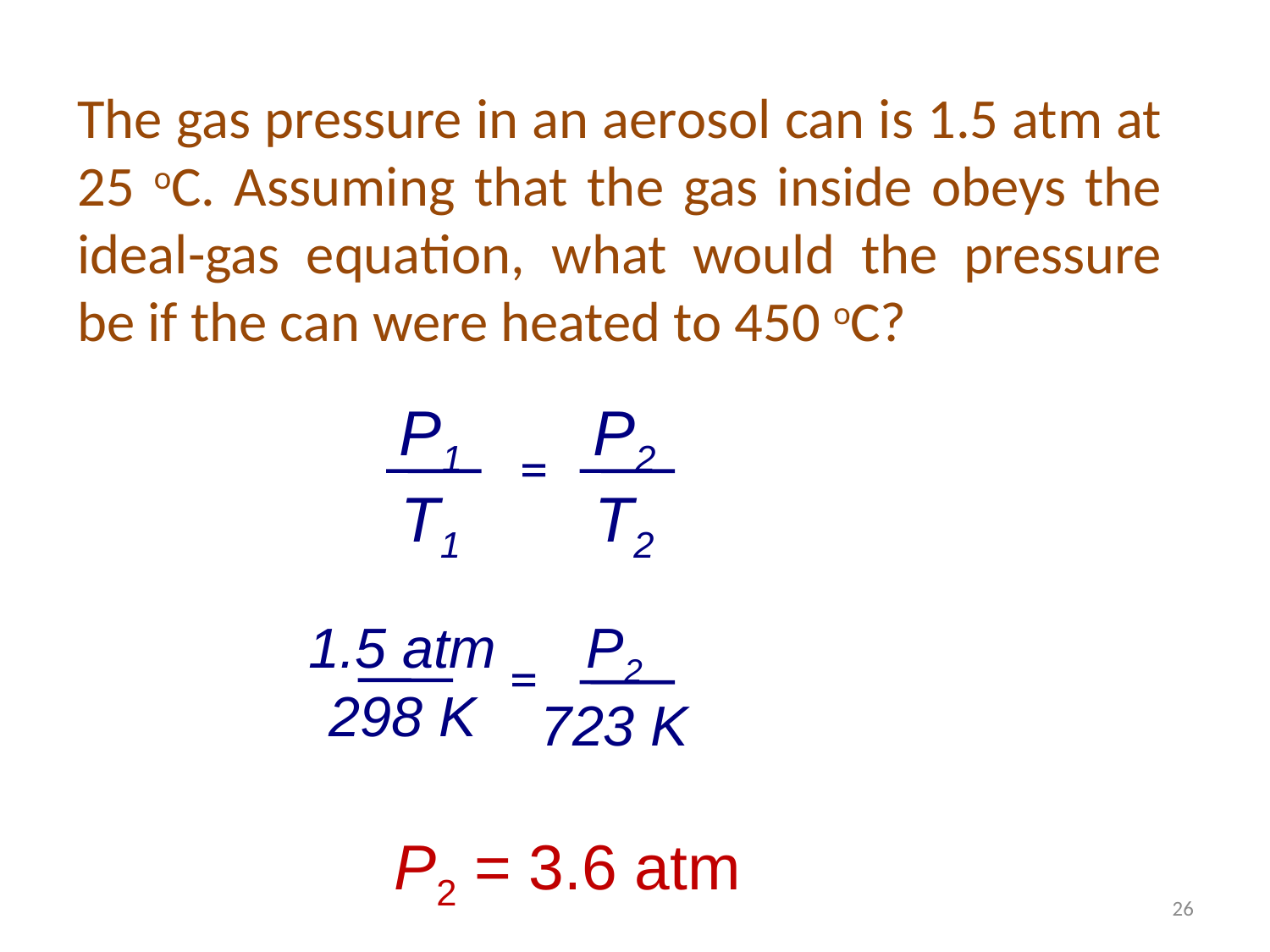

The gas pressure in an aerosol can is 1.5 atm at 25 oC. Assuming that the gas inside obeys the ideal-gas equation, what would the pressure be if the can were heated to 450 oC?

                      P2 = 3.6 atm
P1
T1

P2
T2

 =
1.5 atm
298 K

P2
723 K

 =
26